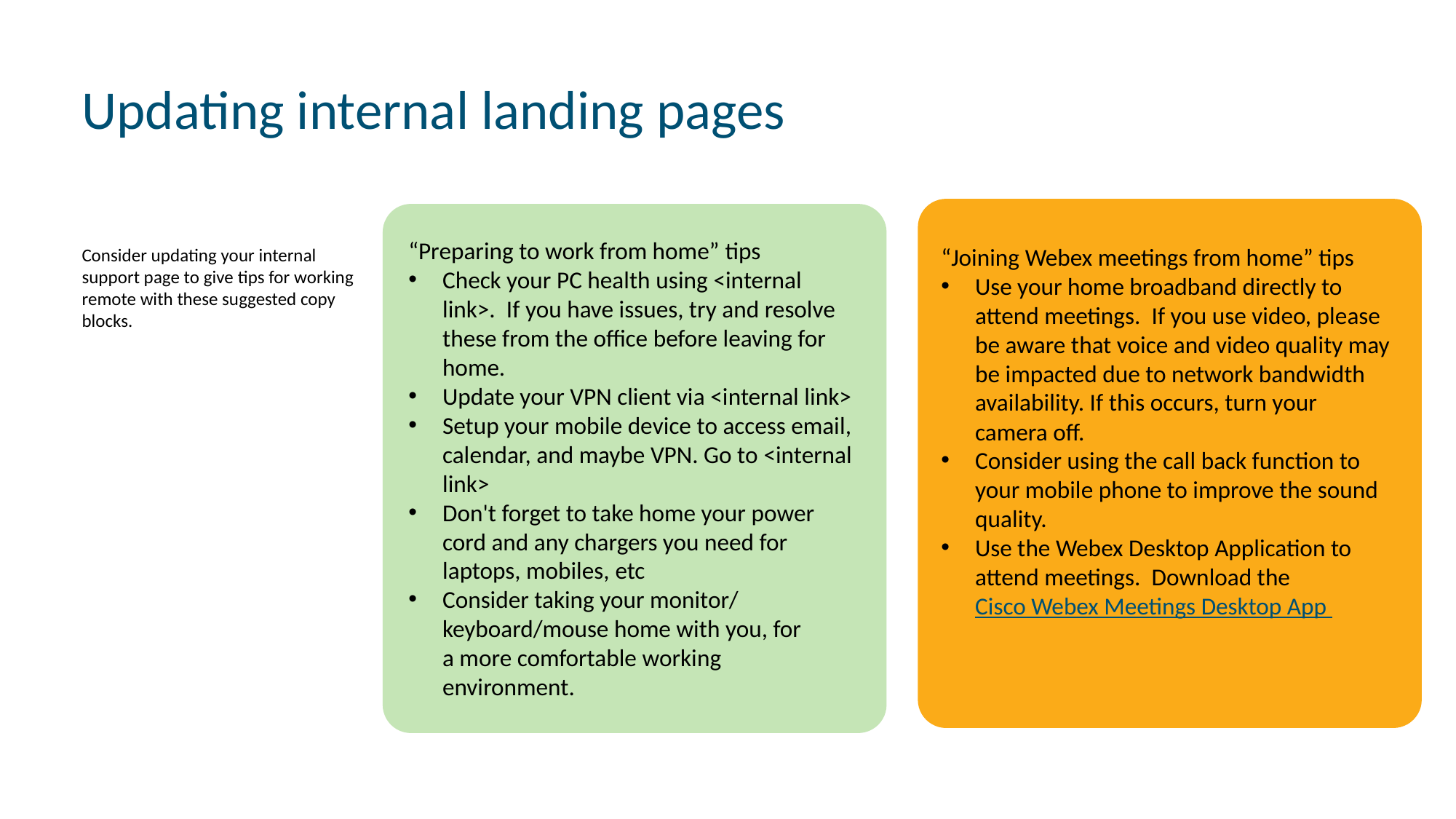

Updating internal landing pages

“Preparing to work from home” tips
Check your PC health using <internal link>.  If you have issues, try and resolve these from the office before leaving for home.
Update your VPN client via <internal link>
Setup your mobile device to access email, calendar, and maybe VPN. Go to <internal link>
Don't forget to take home your power cord and any chargers you need for laptops, mobiles, etc
Consider taking your monitor/ keyboard/mouse home with you, for a more comfortable working environment.
“Joining Webex meetings from home” tips
Use your home broadband directly to attend meetings.  If you use video, please be aware that voice and video quality may be impacted due to network bandwidth availability. If this occurs, turn your camera off.
Consider using the call back function to your mobile phone to improve the sound quality.
Use the Webex Desktop Application to attend meetings.  Download the Cisco Webex Meetings Desktop App
Consider updating your internal support page to give tips for working remote with these suggested copy blocks.